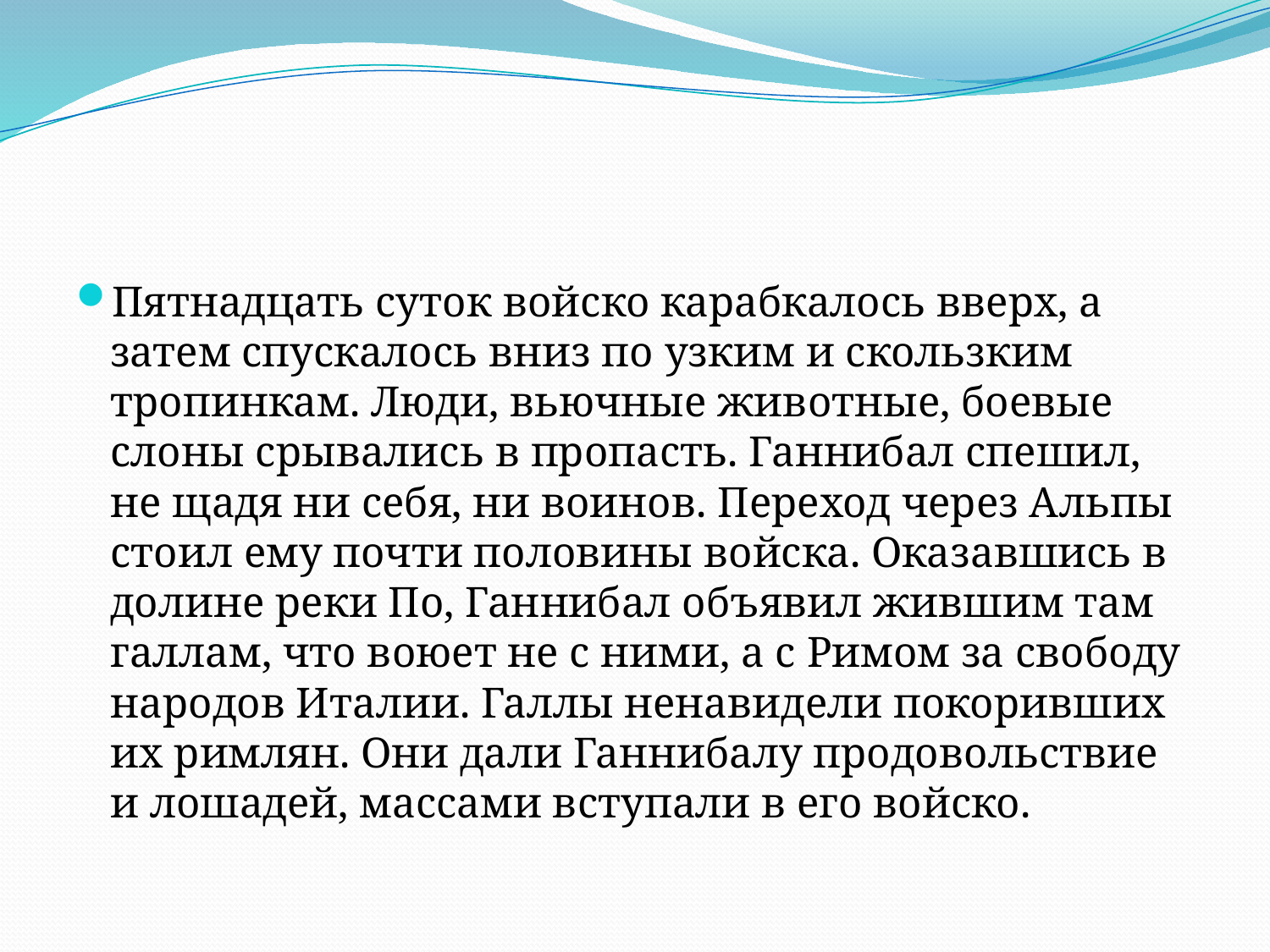

#
Пятнадцать суток войско карабкалось вверх, а затем спускалось вниз по узким и скользким тропинкам. Люди, вьючные животные, боевые слоны срывались в пропасть. Ганнибал спешил, не щадя ни себя, ни воинов. Переход через Альпы стоил ему почти половины войска. Оказавшись в долине реки По, Ганнибал объявил жившим там галлам, что воюет не с ними, а с Римом за свободу народов Италии. Галлы ненавидели покоривших их римлян. Они дали Ганнибалу продовольствие и лошадей, массами вступали в его войско.